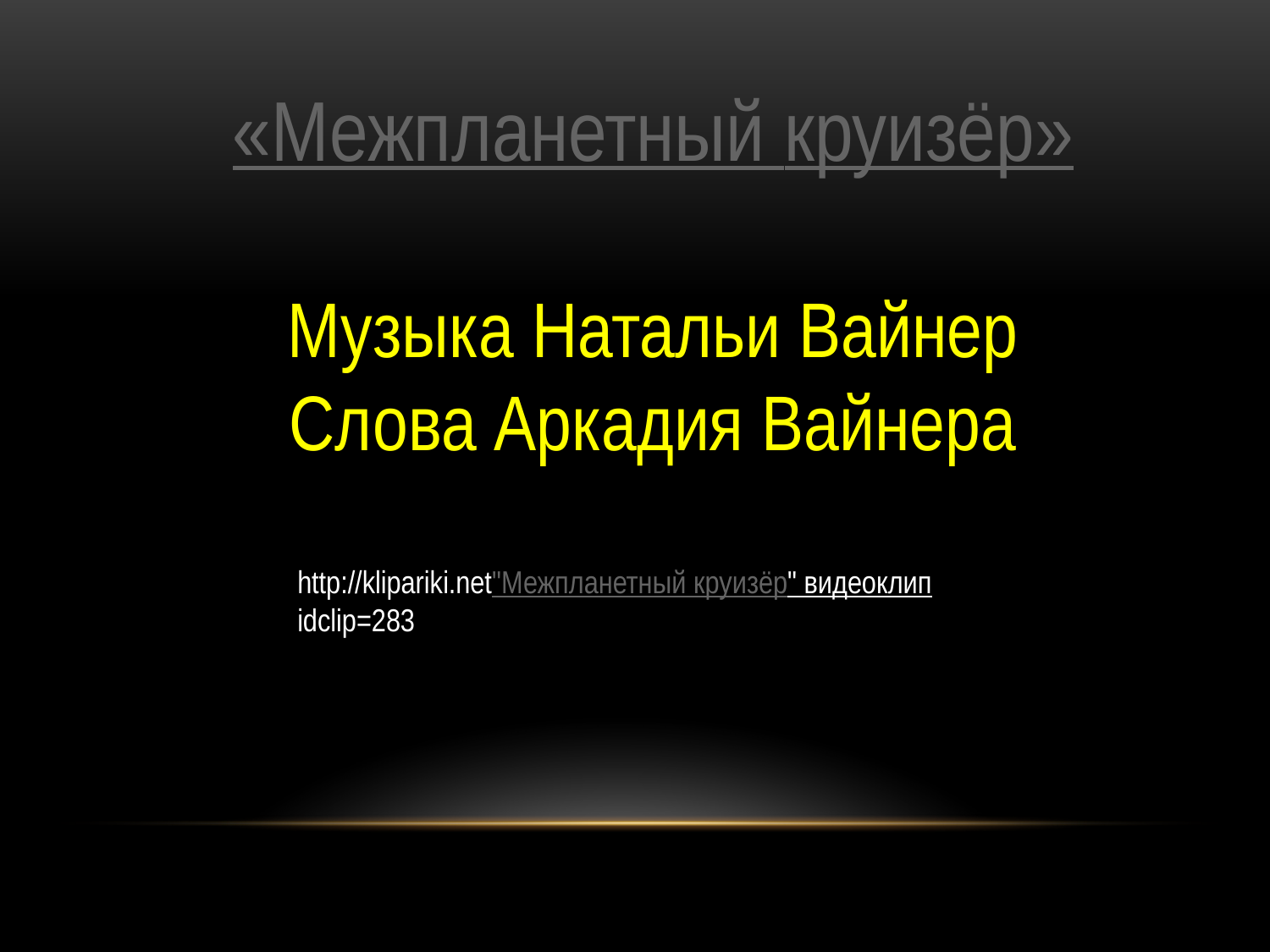

«Межпланетный круизёр»

Музыка Натальи Вайнер
Слова Аркадия Вайнера
http://klipariki.net"Межпланетный круизёр" видеоклипidclip=283